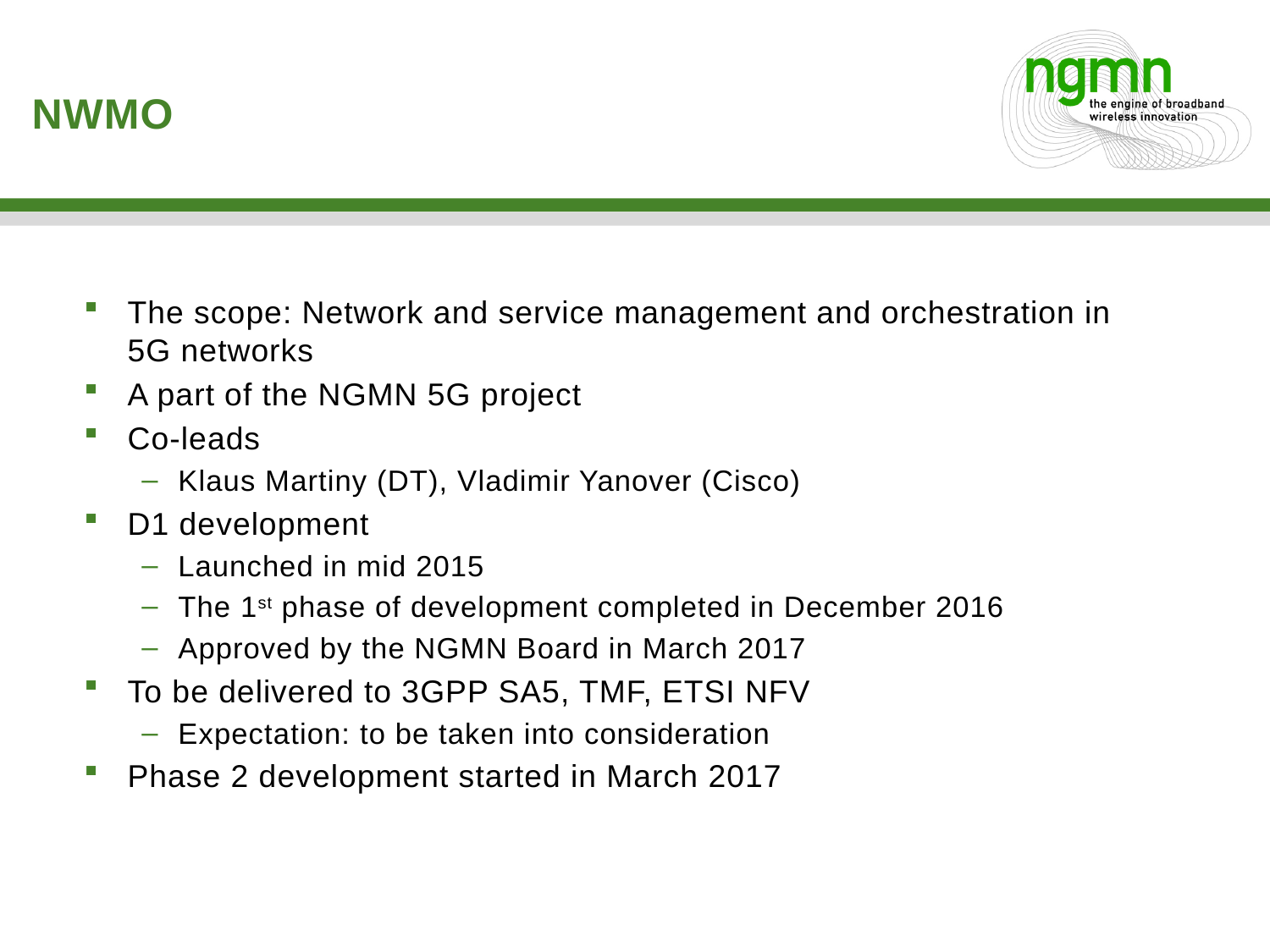

# NWMO
The scope: Network and service management and orchestration in 5G networks
A part of the NGMN 5G project
Co-leads
Klaus Martiny (DT), Vladimir Yanover (Cisco)
D1 development
Launched in mid 2015
The 1st phase of development completed in December 2016
Approved by the NGMN Board in March 2017
To be delivered to 3GPP SA5, TMF, ETSI NFV
Expectation: to be taken into consideration
Phase 2 development started in March 2017